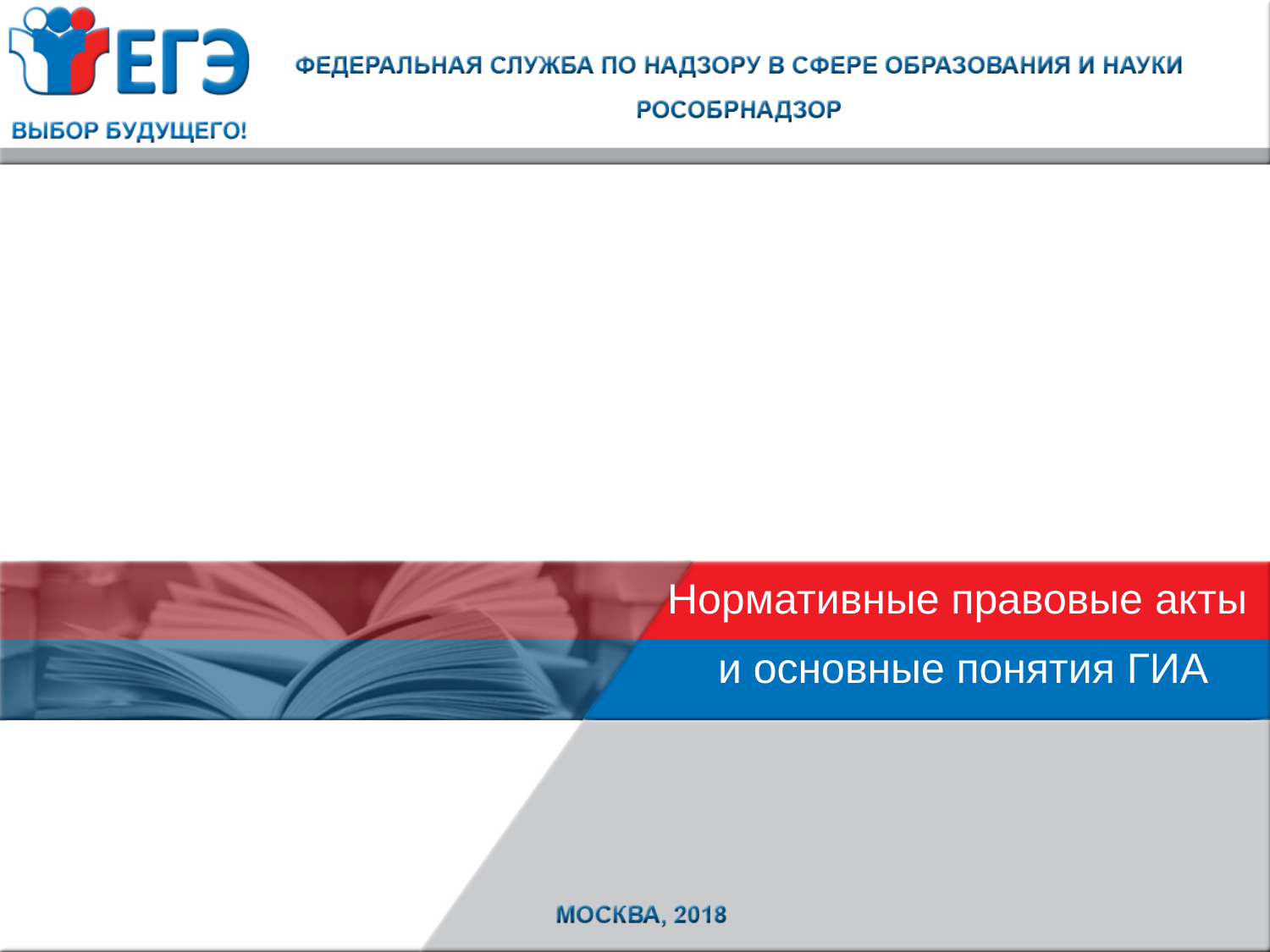

#
Нормативные правовые акты
 и основные понятия ГИА